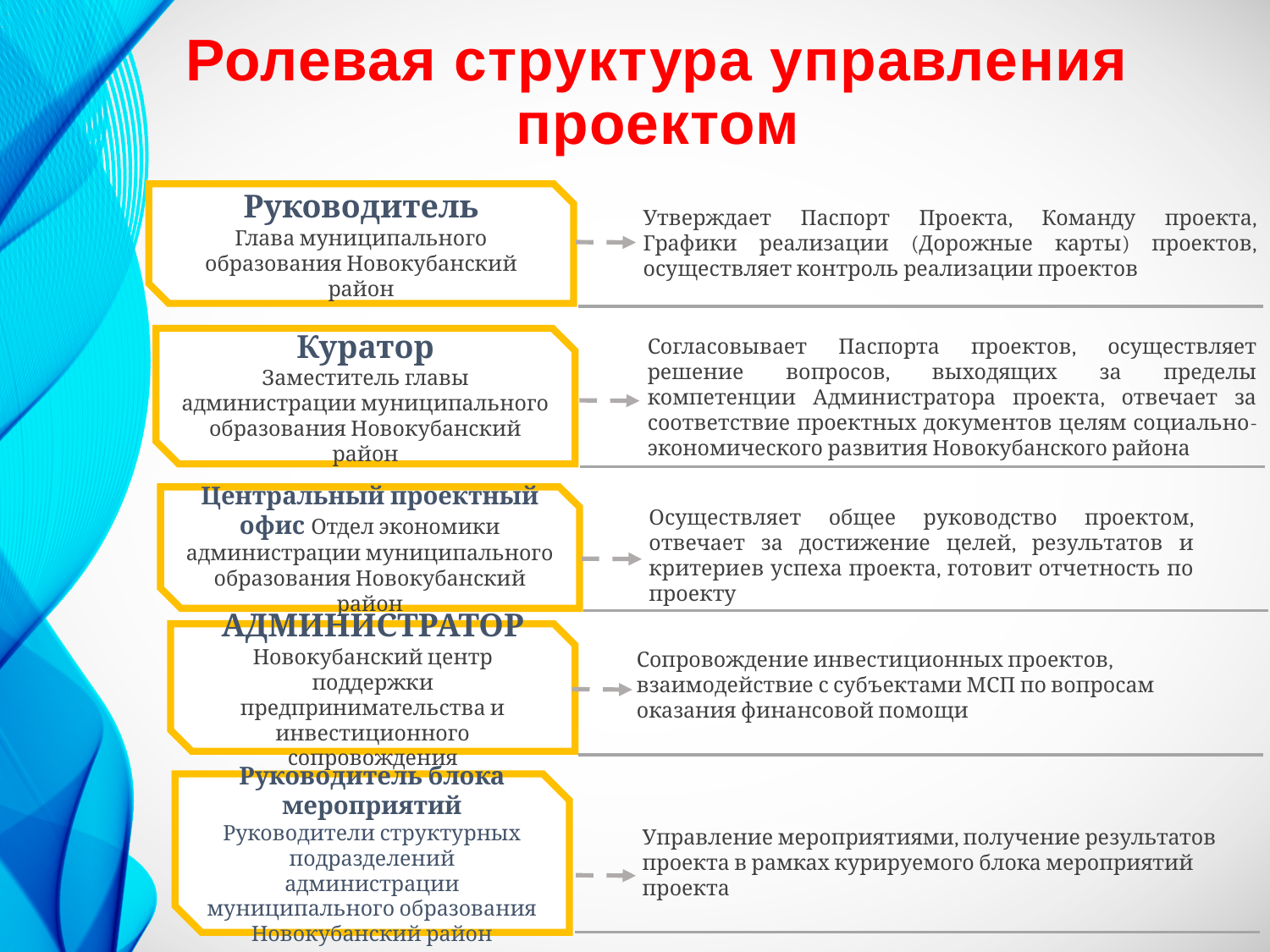

Ролевая структура управления проектом

Руководитель
Глава муниципального образования Новокубанский район
Утверждает Паспорт Проекта, Команду проекта, Графики реализации (Дорожные карты) проектов, осуществляет контроль реализации проектов
Куратор
Заместитель главы
администрации муниципального образования Новокубанский район
Согласовывает Паспорта проектов, осуществляет решение вопросов, выходящих за пределы компетенции Администратора проекта, отвечает за соответствие проектных документов целям социально-экономического развития Новокубанского района
Осуществляет общее руководство проектом, отвечает за достижение целей, результатов и критериев успеха проекта, готовит отчетность по проекту
Центральный проектный офис Отдел экономики администрации муниципального образования Новокубанский район
АДМИНИСТРАТОР Новокубанский центр поддержки предпринимательства и инвестиционного сопровождения
Сопровождение инвестиционных проектов, взаимодействие с субъектами МСП по вопросам оказания финансовой помощи
Руководитель блока мероприятий
Руководители структурных подразделений администрации муниципального образования Новокубанский район
Управление мероприятиями, получение результатов проекта в рамках курируемого блока мероприятий проекта